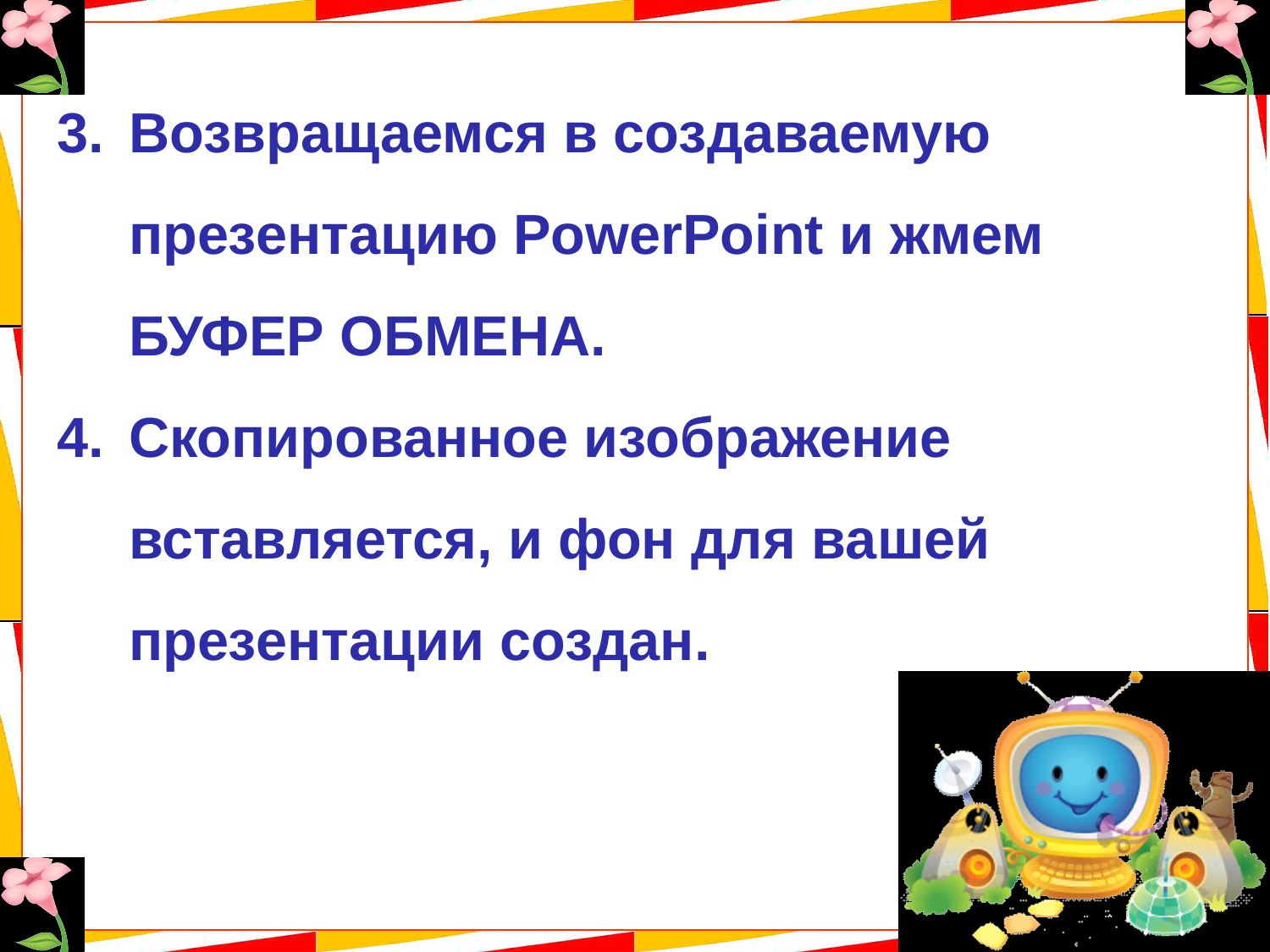

Возвращаемся в создаваемую презентацию PowerPoint и жмем БУФЕР ОБМЕНА.
Скопированное изображение вставляется, и фон для вашей презентации создан.